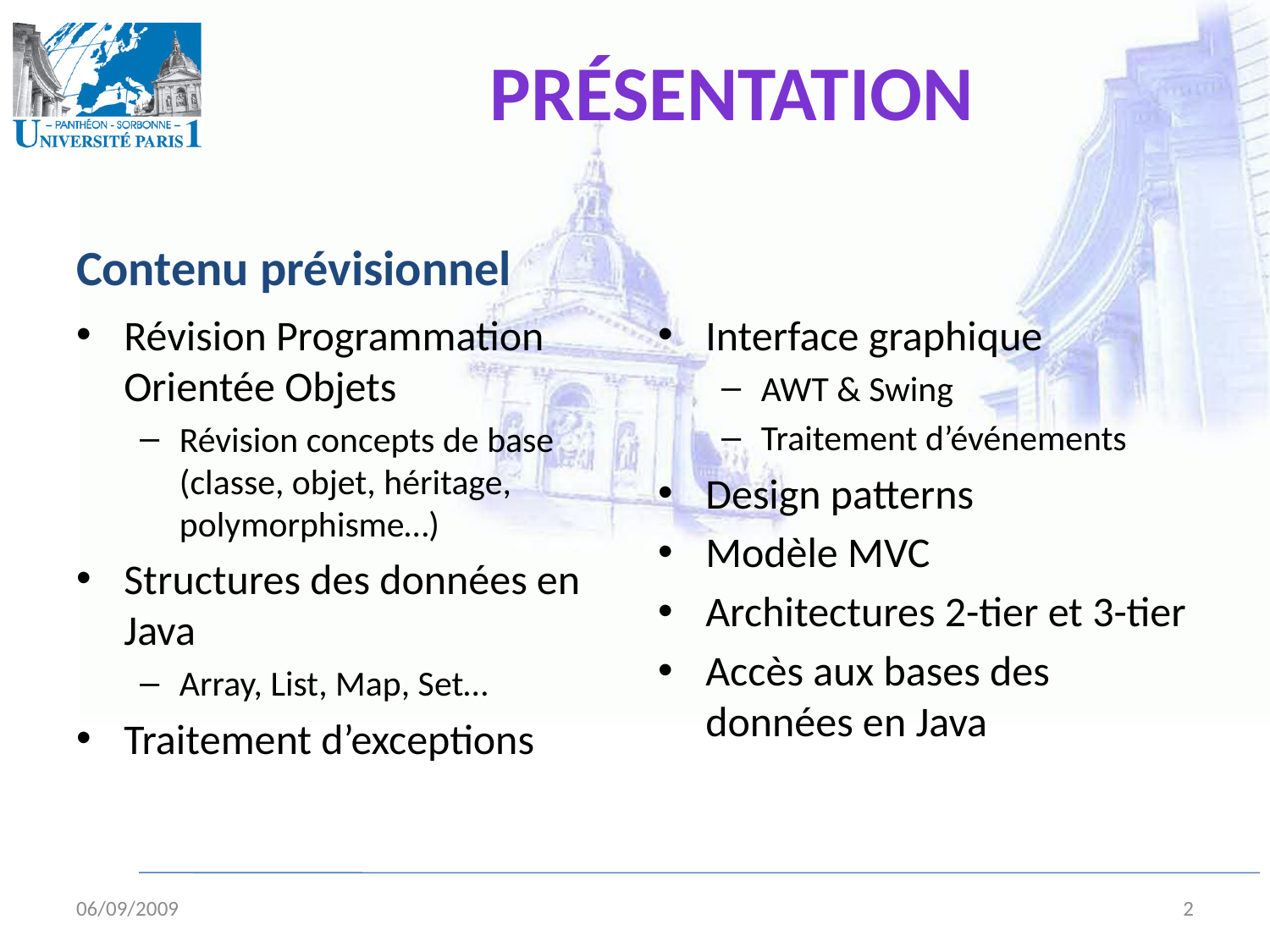

# Présentation
Contenu prévisionnel

Révision Programmation Orientée Objets
Révision concepts de base (classe, objet, héritage, polymorphisme…)
Structures des données en Java
Array, List, Map, Set…
Traitement d’exceptions
Interface graphique
AWT & Swing
Traitement d’événements
Design patterns
Modèle MVC
Architectures 2-tier et 3-tier
Accès aux bases des données en Java
06/09/2009
2